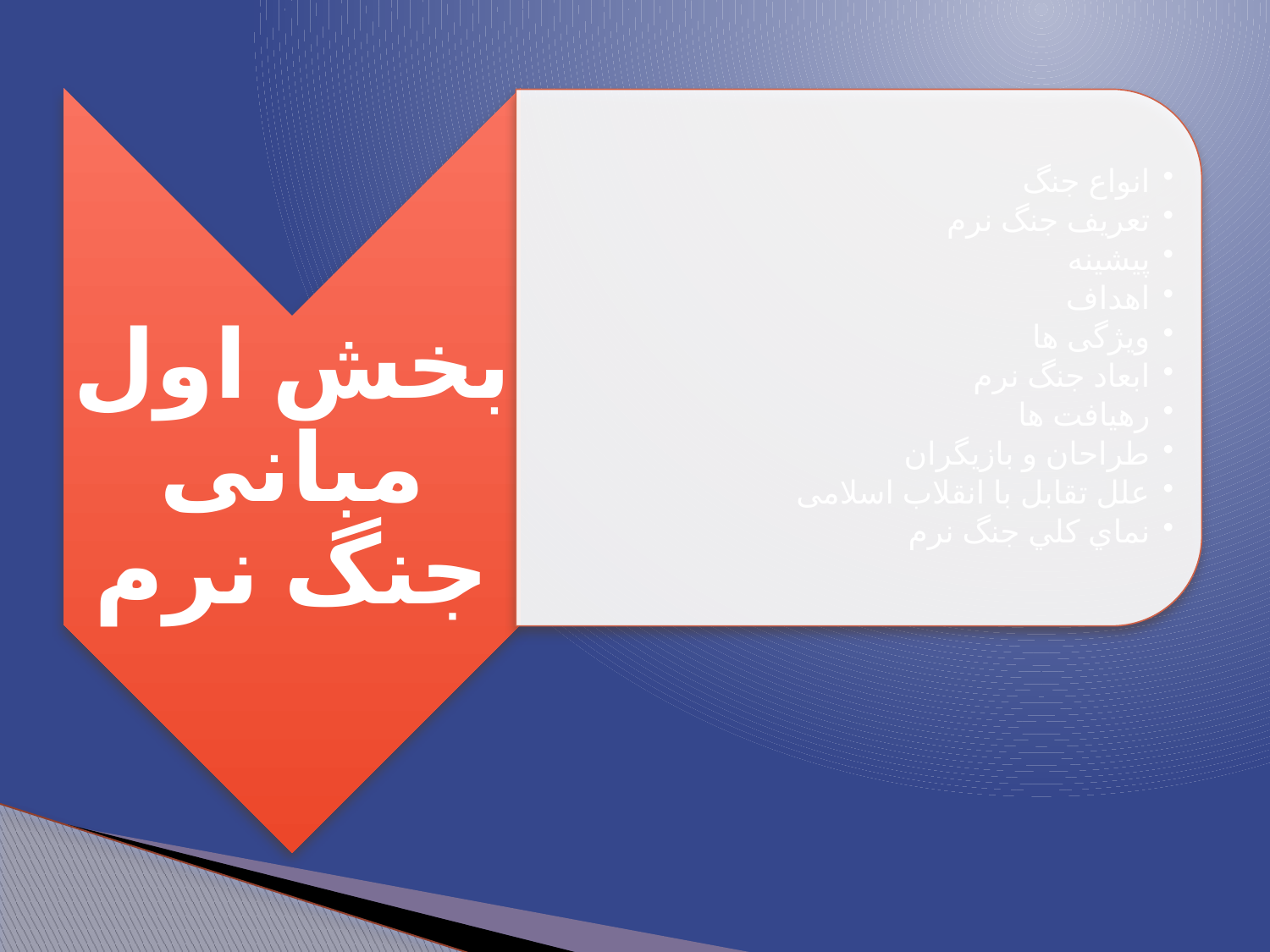

بخش اول مبانی جنگ نرم
انواع جنگ
تعریف جنگ نرم
پیشینه
اهداف
ویژگی ها
ابعاد جنگ نرم
رهیافت ها
طراحان و بازیگران
علل تقابل با انقلاب اسلامی
نماي كلي جنگ نرم